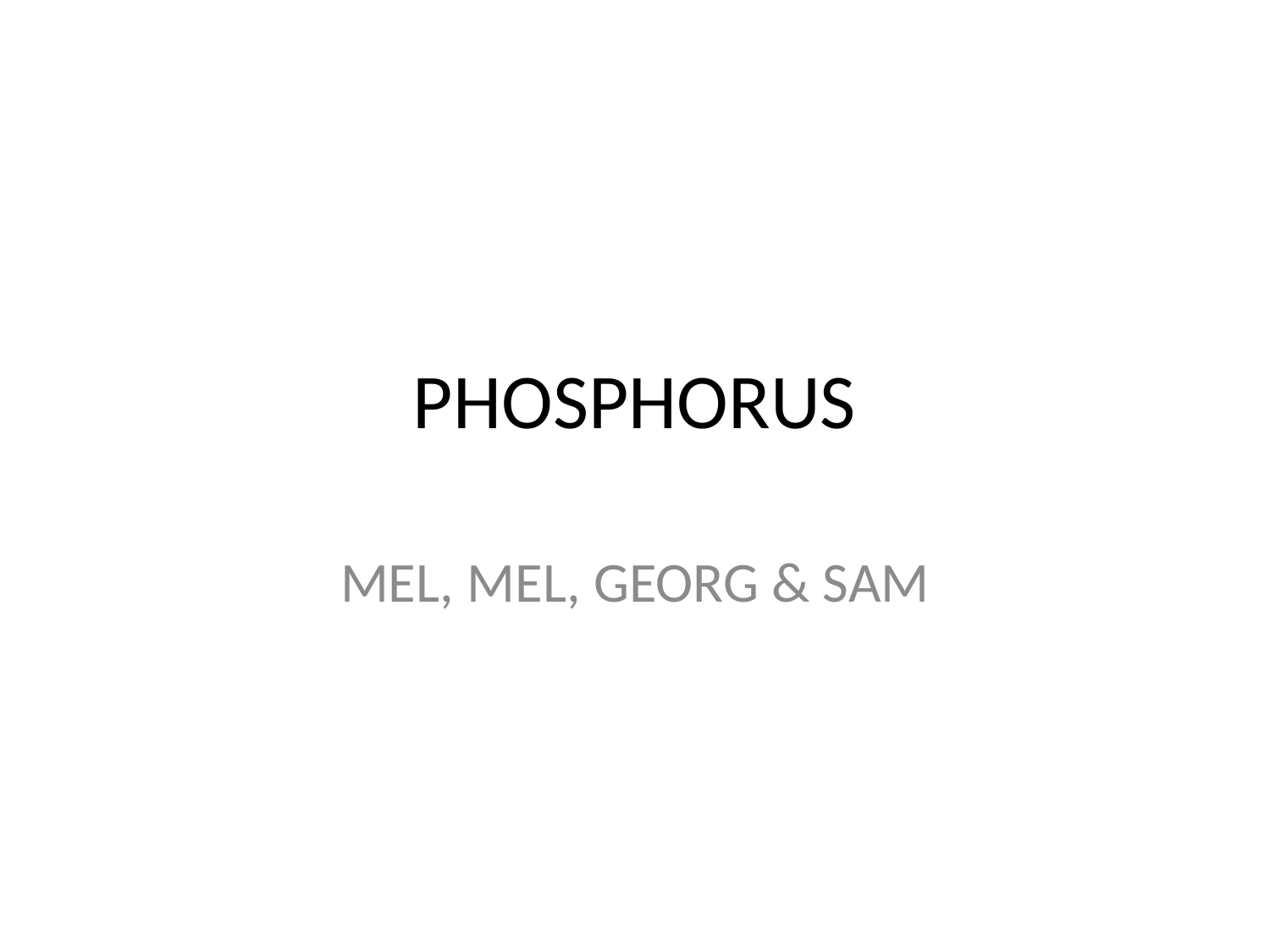

# PHOSPHORUS
MEL, MEL, GEORG & SAM